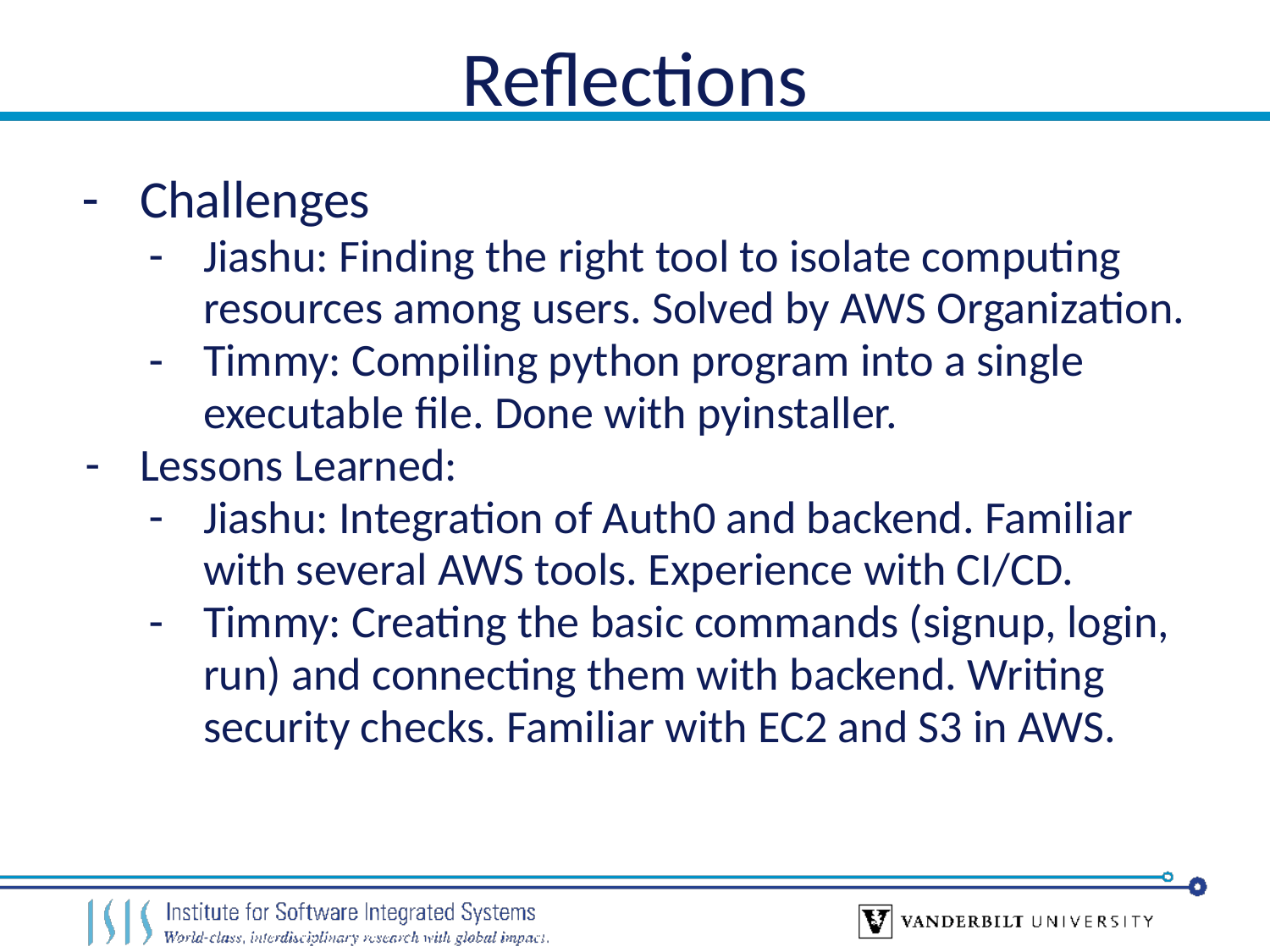

# Reflections
Challenges
Jiashu: Finding the right tool to isolate computing resources among users. Solved by AWS Organization.
Timmy: Compiling python program into a single executable file. Done with pyinstaller.
Lessons Learned:
Jiashu: Integration of Auth0 and backend. Familiar with several AWS tools. Experience with CI/CD.
Timmy: Creating the basic commands (signup, login, run) and connecting them with backend. Writing security checks. Familiar with EC2 and S3 in AWS.